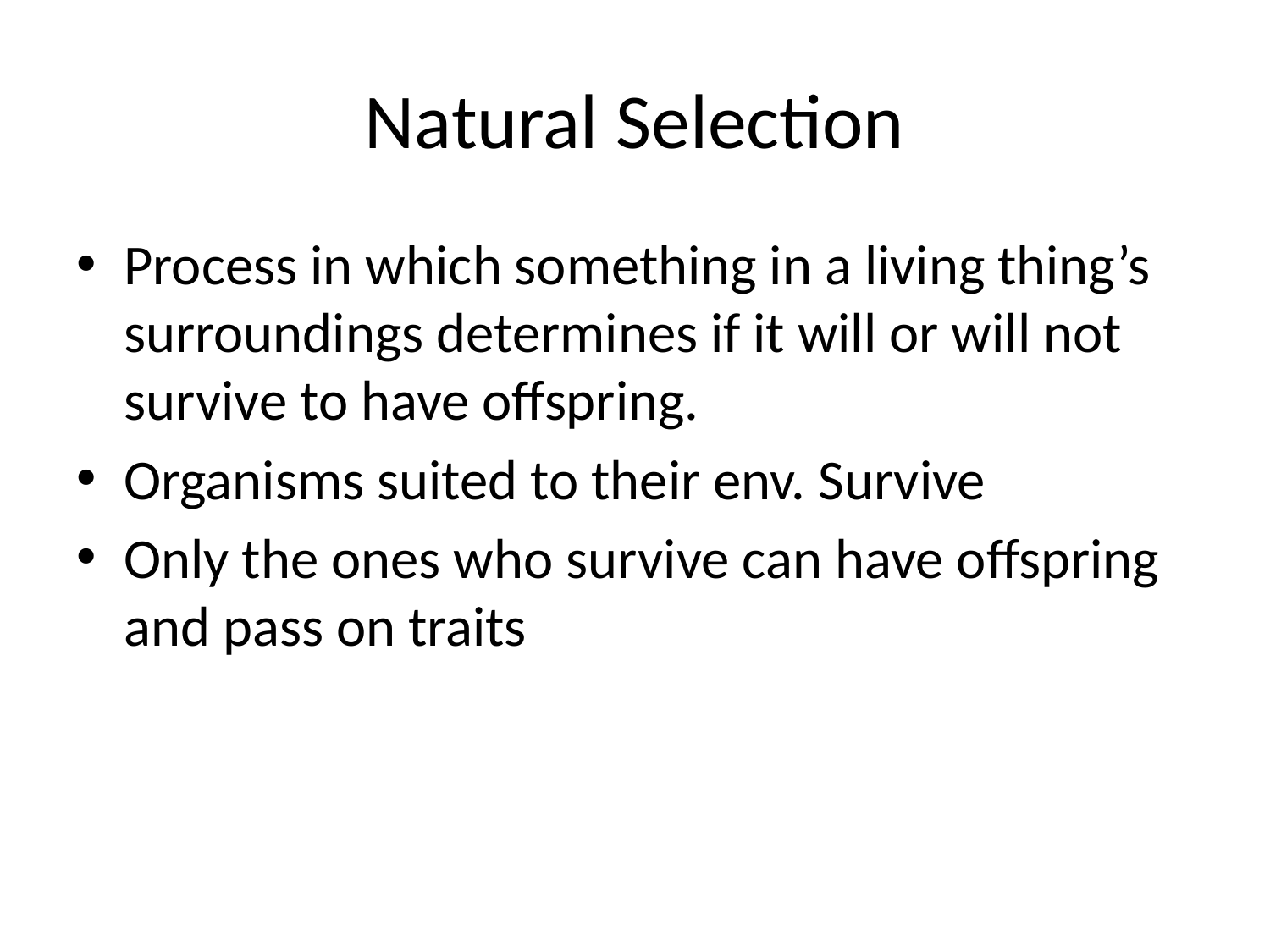

# Natural Selection
Process in which something in a living thing’s surroundings determines if it will or will not survive to have offspring.
Organisms suited to their env. Survive
Only the ones who survive can have offspring and pass on traits